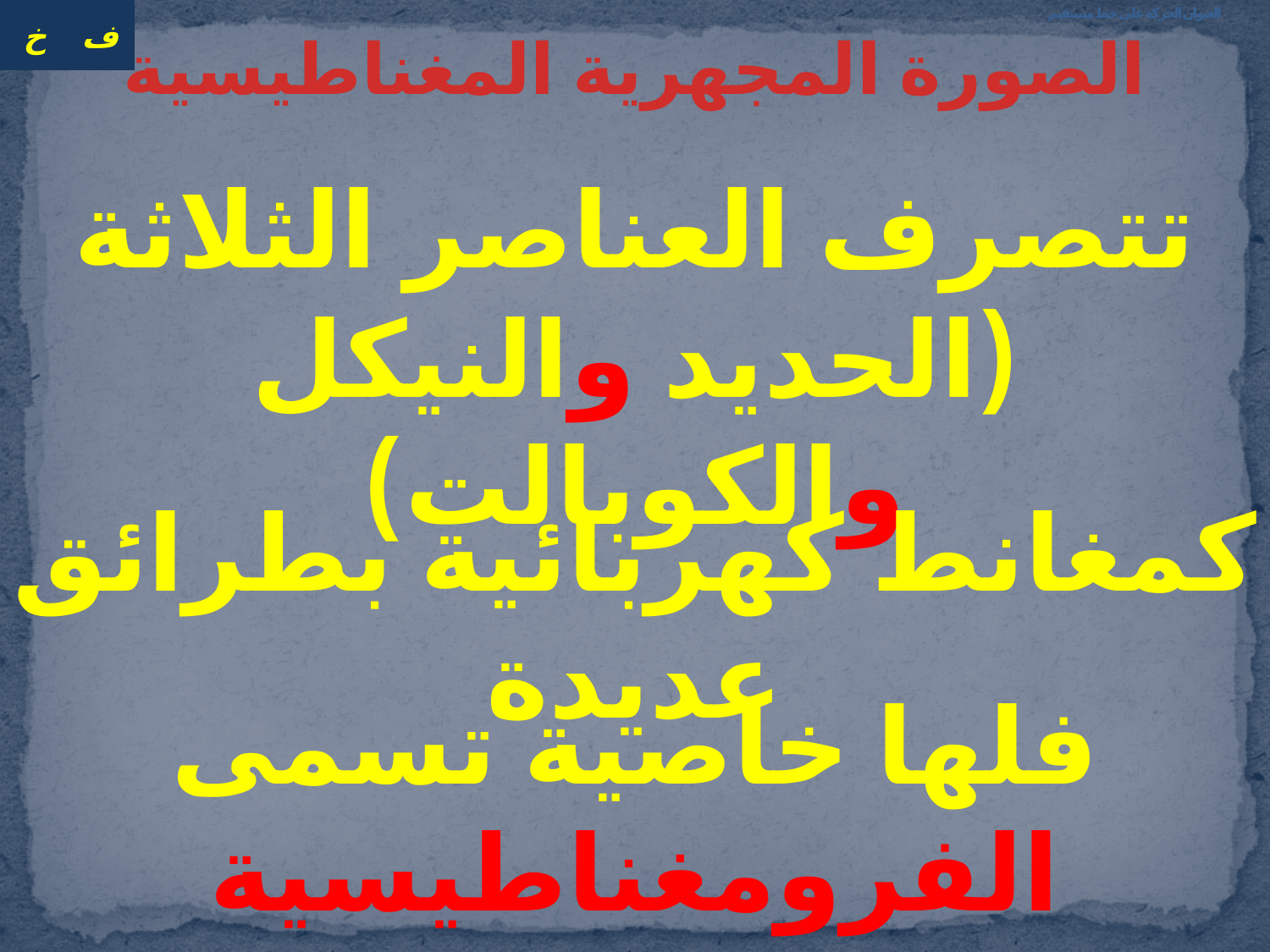

# العنوان الحركة على خط مستقيم
الصورة المجهرية المغناطيسية
تتصرف العناصر الثلاثة
(الحديد والنيكل والكوبالت)
كمغانط كهربائية بطرائق عديدة
فلها خاصية تسمى الفرومغناطيسية